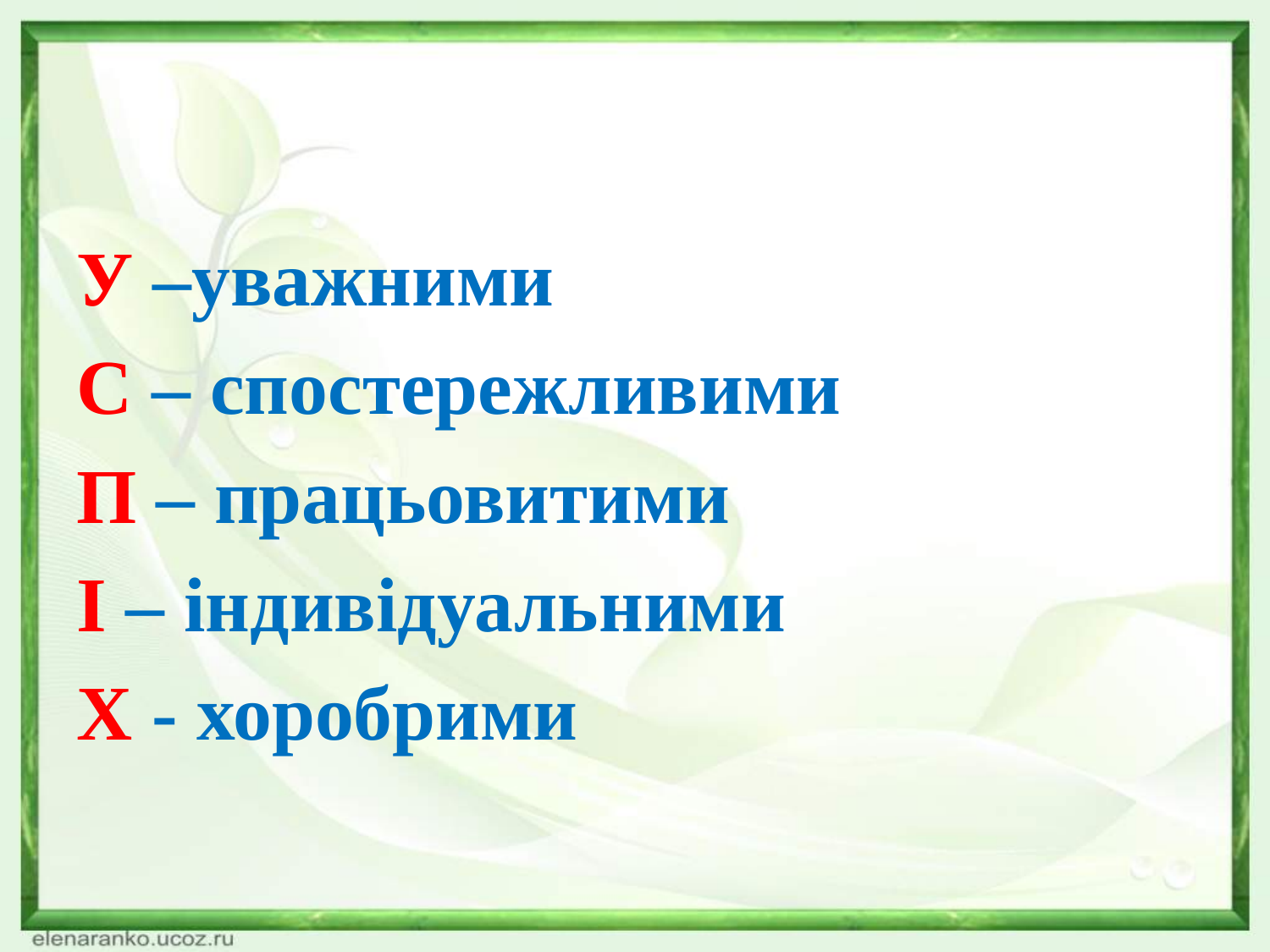

У –уважними
С – спостережливими
П – працьовитими
І – індивідуальними
Х - хоробрими